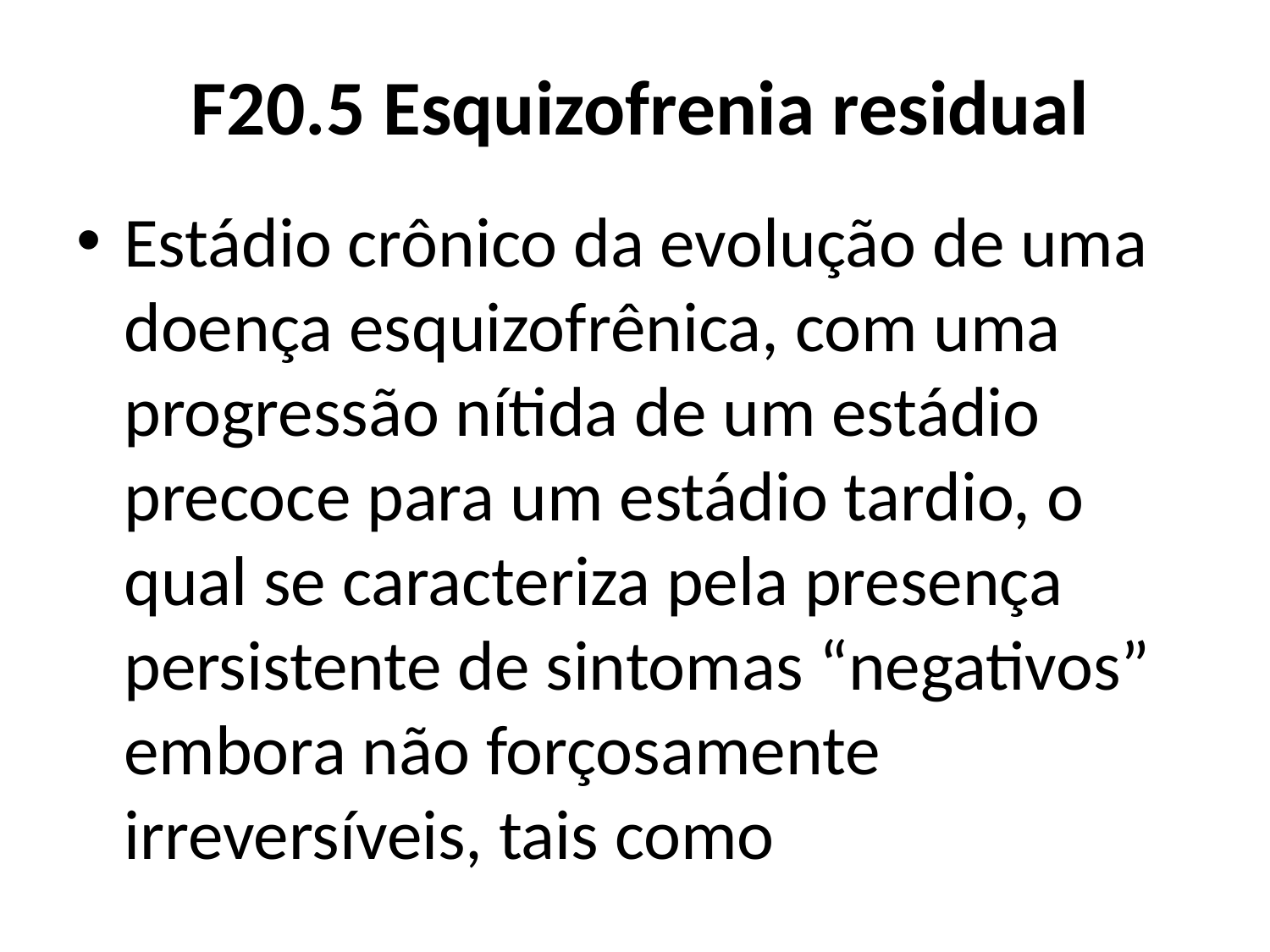

# F20.5 Esquizofrenia residual
Estádio crônico da evolução de uma doença esquizofrênica, com uma progressão nítida de um estádio precoce para um estádio tardio, o qual se caracteriza pela presença persistente de sintomas “negativos” embora não forçosamente irreversíveis, tais como